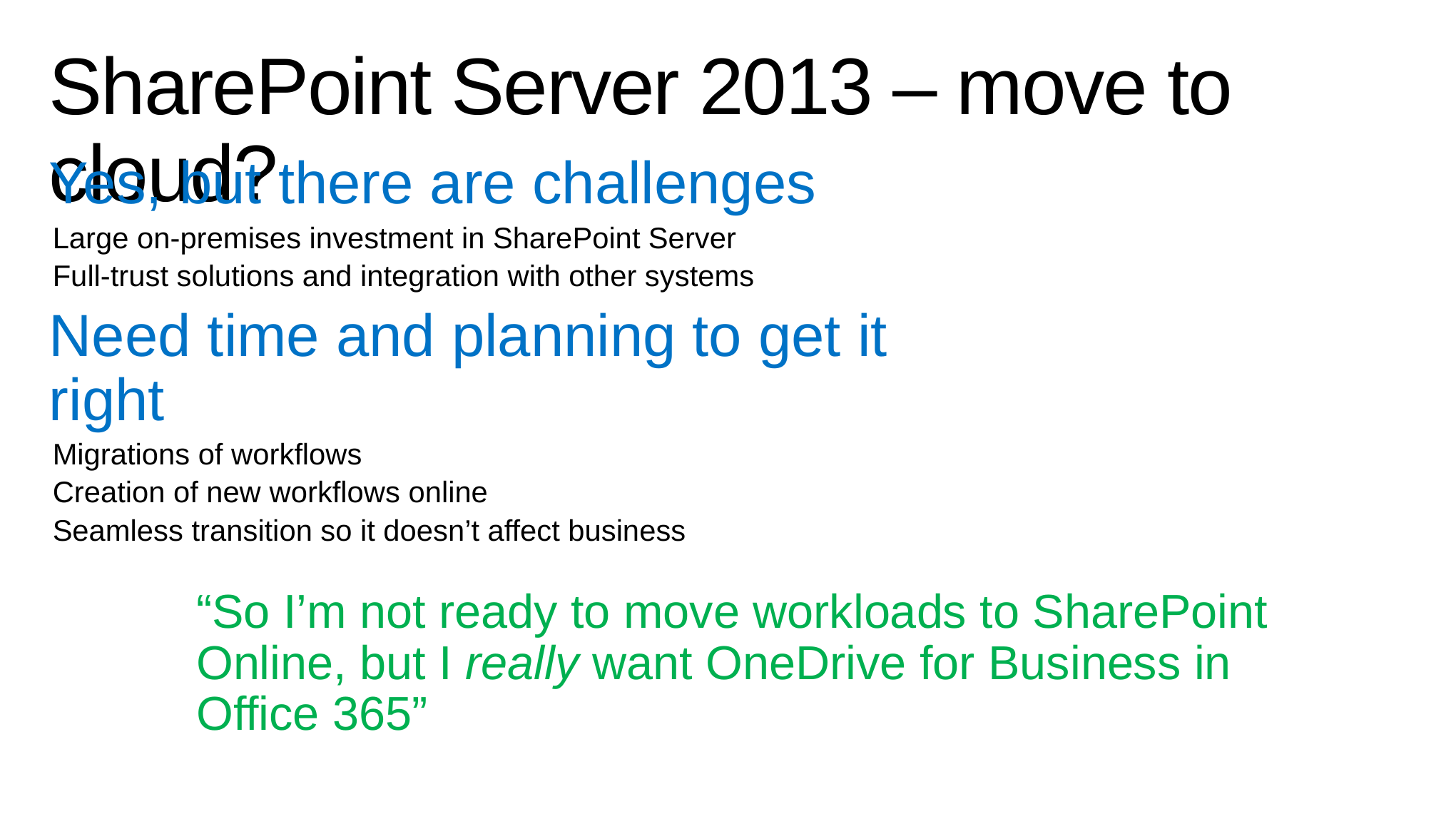

# SharePoint Server 2013 – move to cloud?
Yes, but there are challenges
Large on-premises investment in SharePoint Server
Full-trust solutions and integration with other systems
Need time and planning to get it right
Migrations of workflows
Creation of new workflows online
Seamless transition so it doesn’t affect business
“So I’m not ready to move workloads to SharePoint Online, but I really want OneDrive for Business in Office 365”